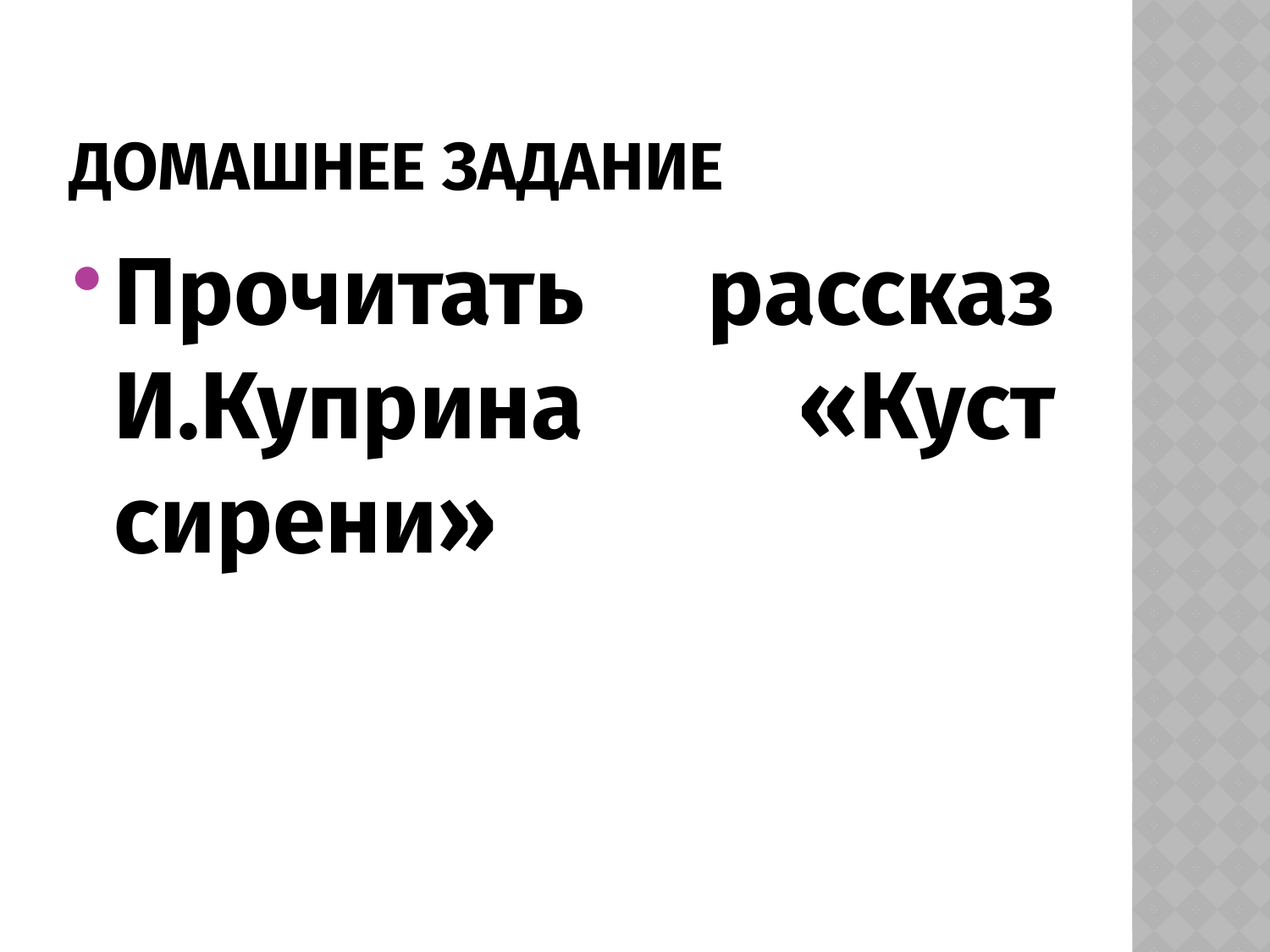

# Домашнее задание
Прочитать рассказ И.Куприна «Куст сирени»